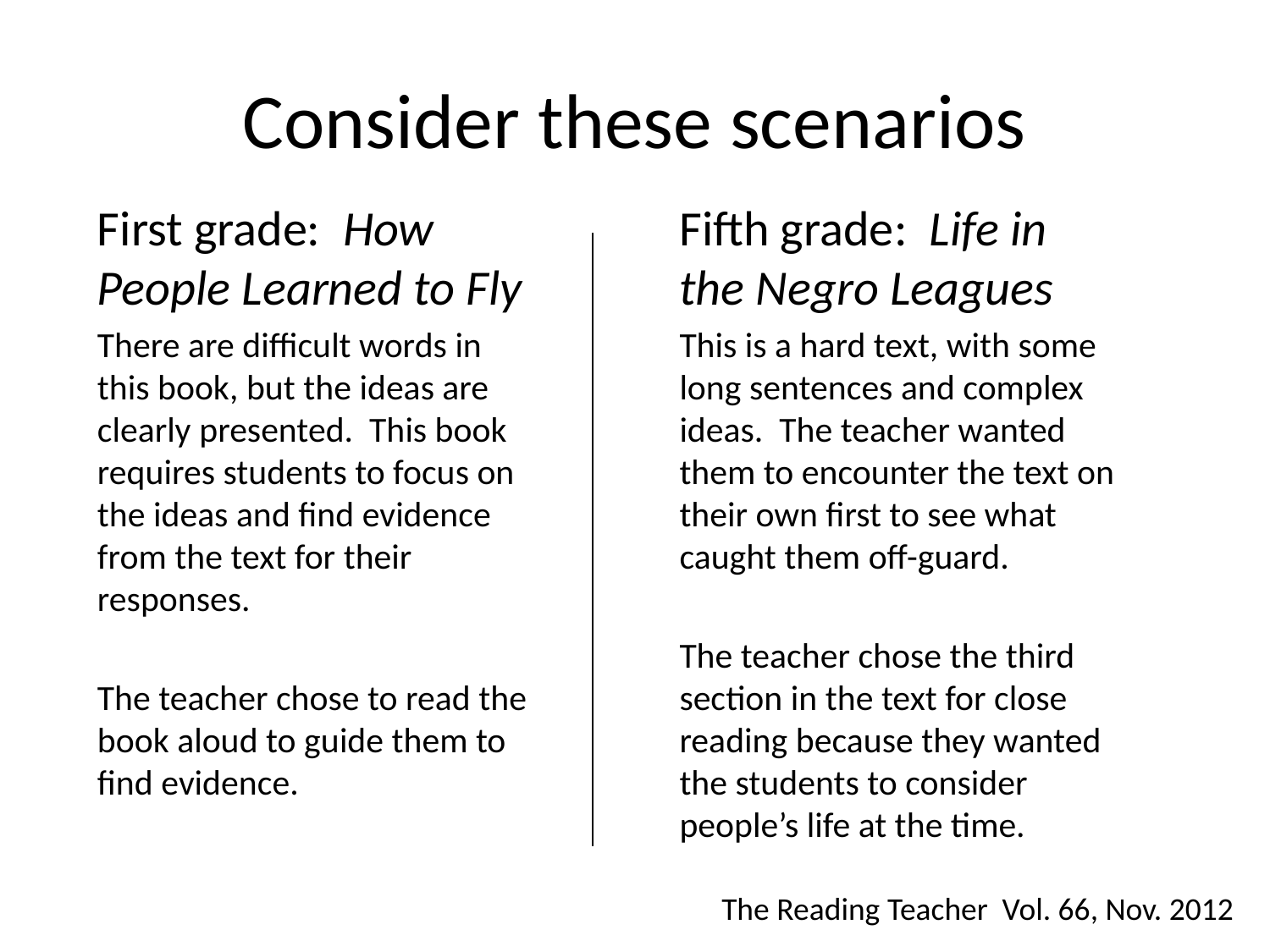

# Consider these scenarios
First grade:  How People Learned to Fly
There are difficult words in this book, but the ideas are clearly presented.  This book requires students to focus on the ideas and find evidence from the text for their responses.

The teacher chose to read the book aloud to guide them to find evidence.
Fifth grade:  Life in the Negro Leagues
This is a hard text, with some long sentences and complex ideas.  The teacher wanted them to encounter the text on their own first to see what caught them off-guard.

The teacher chose the third section in the text for close reading because they wanted the students to consider people’s life at the time.

The Reading Teacher  Vol. 66, Nov. 2012